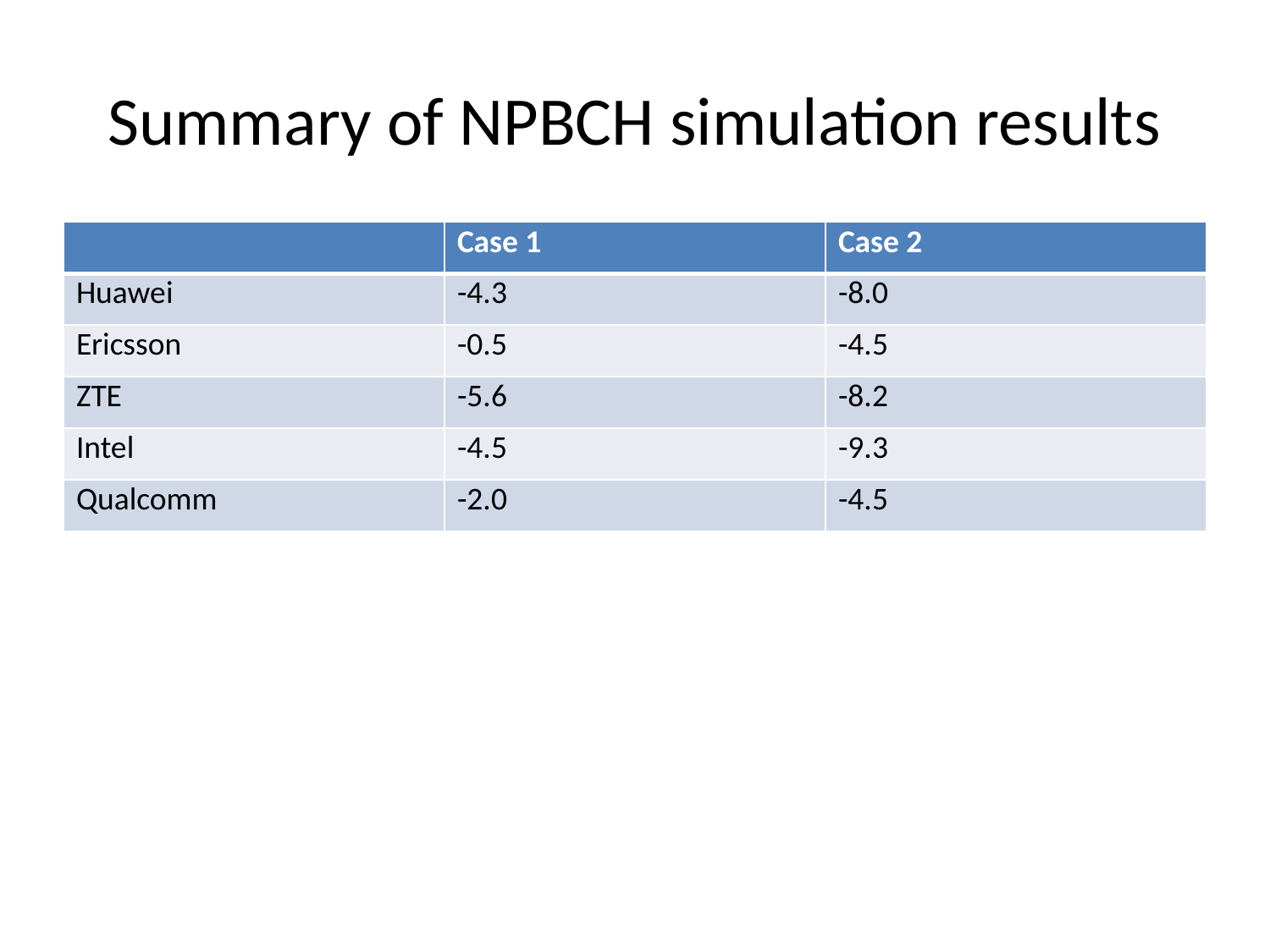

# Summary of NPBCH simulation results
|  | Case 1 | Case 2 |
| --- | --- | --- |
| Huawei | -4.3 | -8.0 |
| Ericsson | -0.5 | -4.5 |
| ZTE | -5.6 | -8.2 |
| Intel | -4.5 | -9.3 |
| Qualcomm | -2.0 | -4.5 |